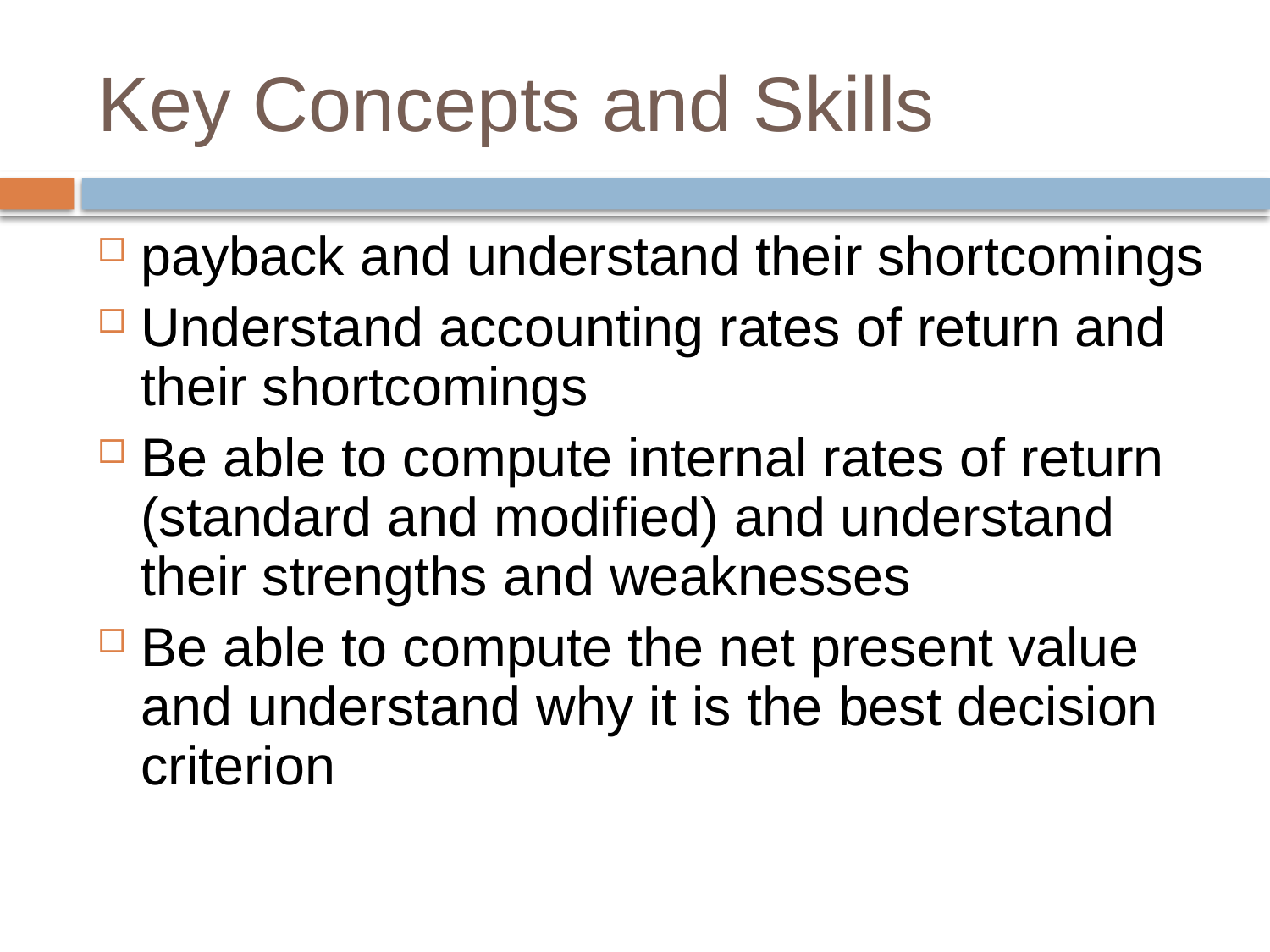

# Key Concepts and Skills
payback and understand their shortcomings
Understand accounting rates of return and their shortcomings
Be able to compute internal rates of return (standard and modified) and understand their strengths and weaknesses
Be able to compute the net present value and understand why it is the best decision criterion